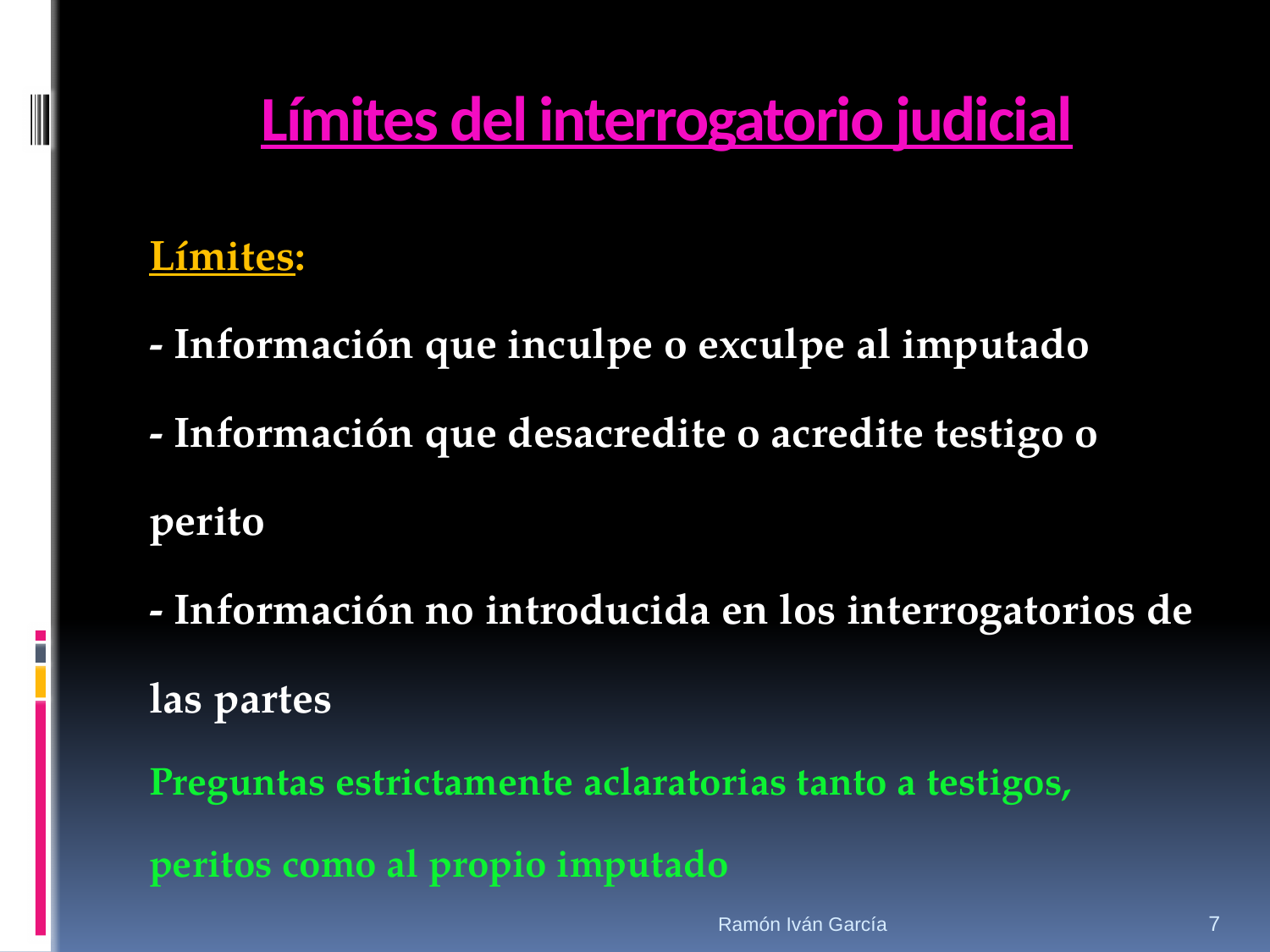

# Límites del interrogatorio judicial
Límites:
- Información que inculpe o exculpe al imputado
- Información que desacredite o acredite testigo o
perito
- Información no introducida en los interrogatorios de
las partes
Preguntas estrictamente aclaratorias tanto a testigos,
peritos como al propio imputado
Ramón Iván García
7